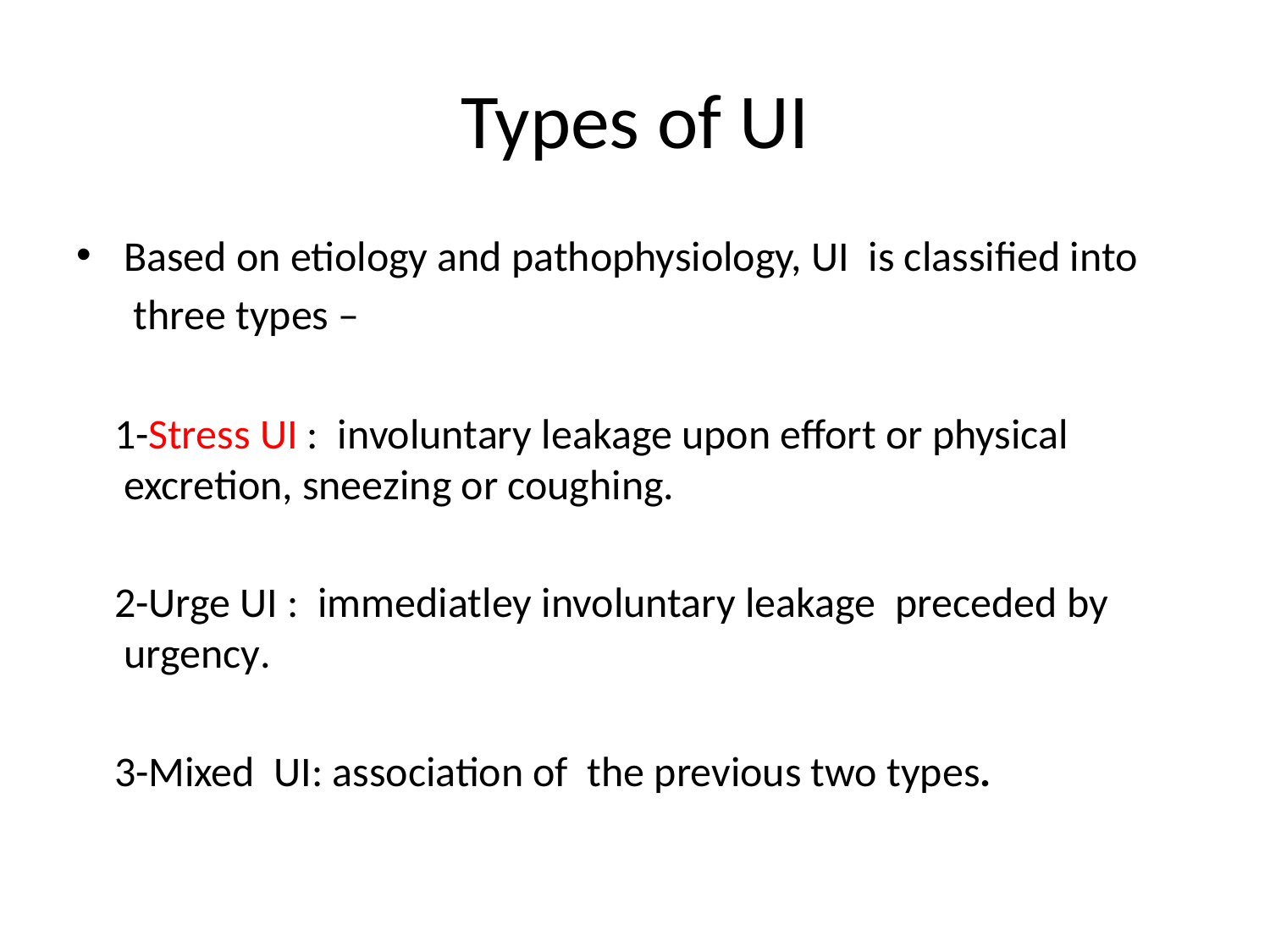

# Types of UI
Based on etiology and pathophysiology, UI  is classified into
      three types –

    1-Stress UI :  involuntary leakage upon effort or physical excretion, sneezing or coughing.

    2-Urge UI :  immediatley involuntary leakage  preceded by urgency.

    3-Mixed  UI: association of  the previous two types.